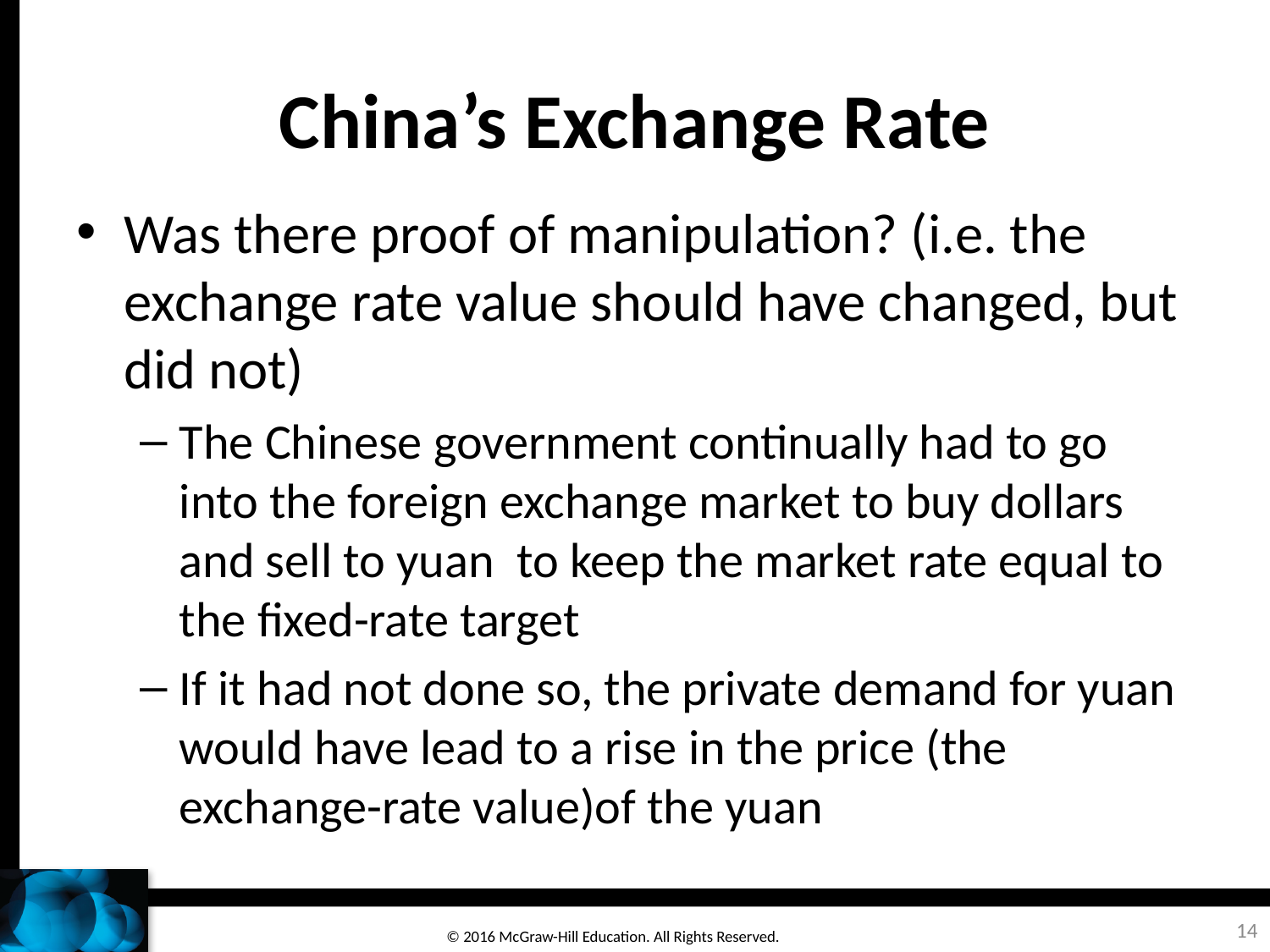

# China’s Exchange Rate
Was there proof of manipulation? (i.e. the exchange rate value should have changed, but did not)
The Chinese government continually had to go into the foreign exchange market to buy dollars and sell to yuan  to keep the market rate equal to the fixed-rate target
If it had not done so, the private demand for yuan would have lead to a rise in the price (the exchange-rate value)of the yuan

14
© 2016 McGraw-Hill Education. All Rights Reserved.